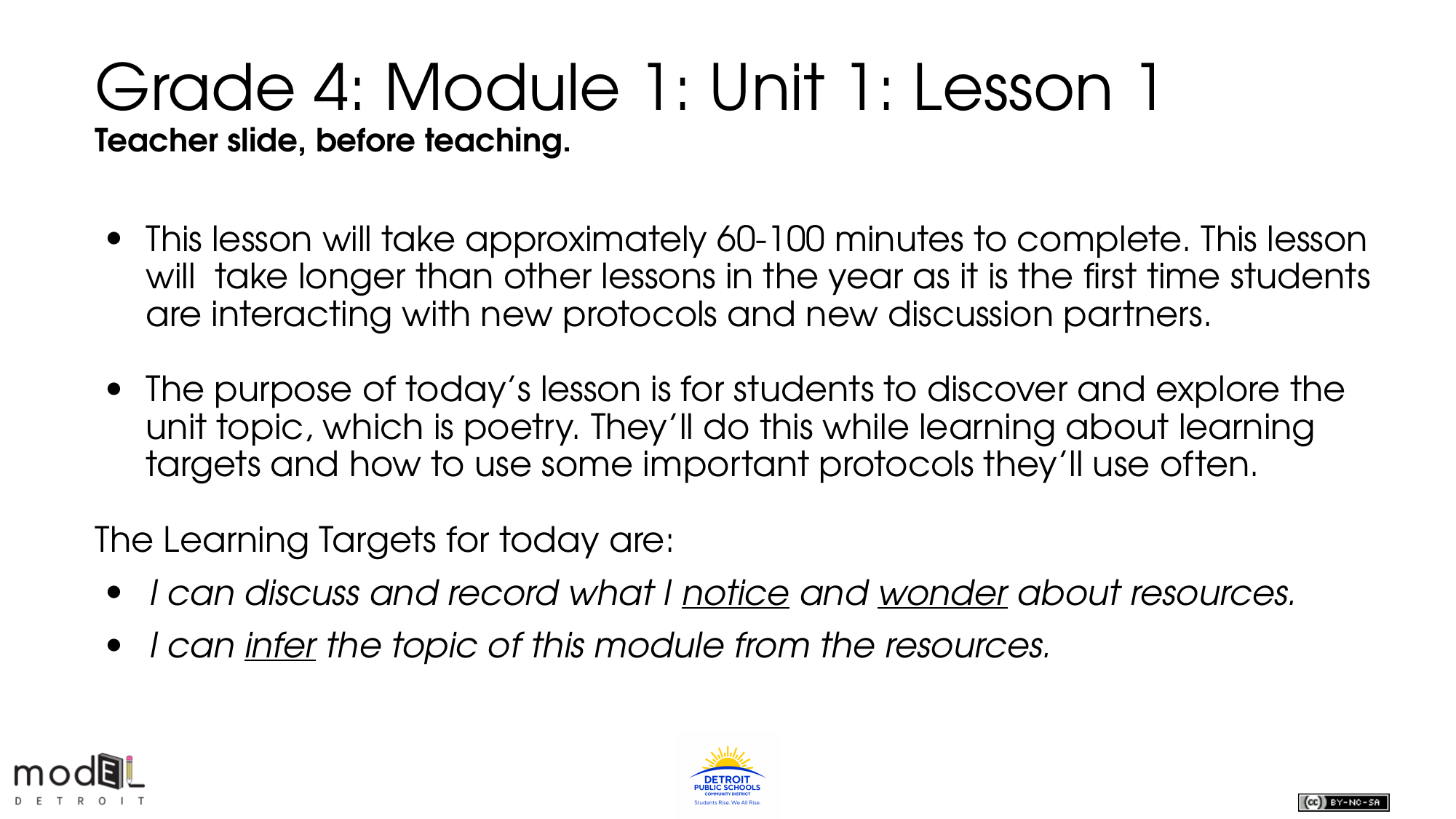

Grade 4: Module 1: Unit 1: Lesson 1
Teacher slide, before teaching.
This lesson will take approximately 60-100 minutes to complete. This lesson will  take longer than other lessons in the year as it is the first time students are interacting with new protocols and new discussion partners.

The purpose of today’s lesson is for students to discover and explore the unit topic, which is poetry. They’ll do this while learning about learning targets and how to use some important protocols they’ll use often.

The Learning Targets for today are:
I can discuss and record what I notice and wonder about resources.
I can infer the topic of this module from the resources.